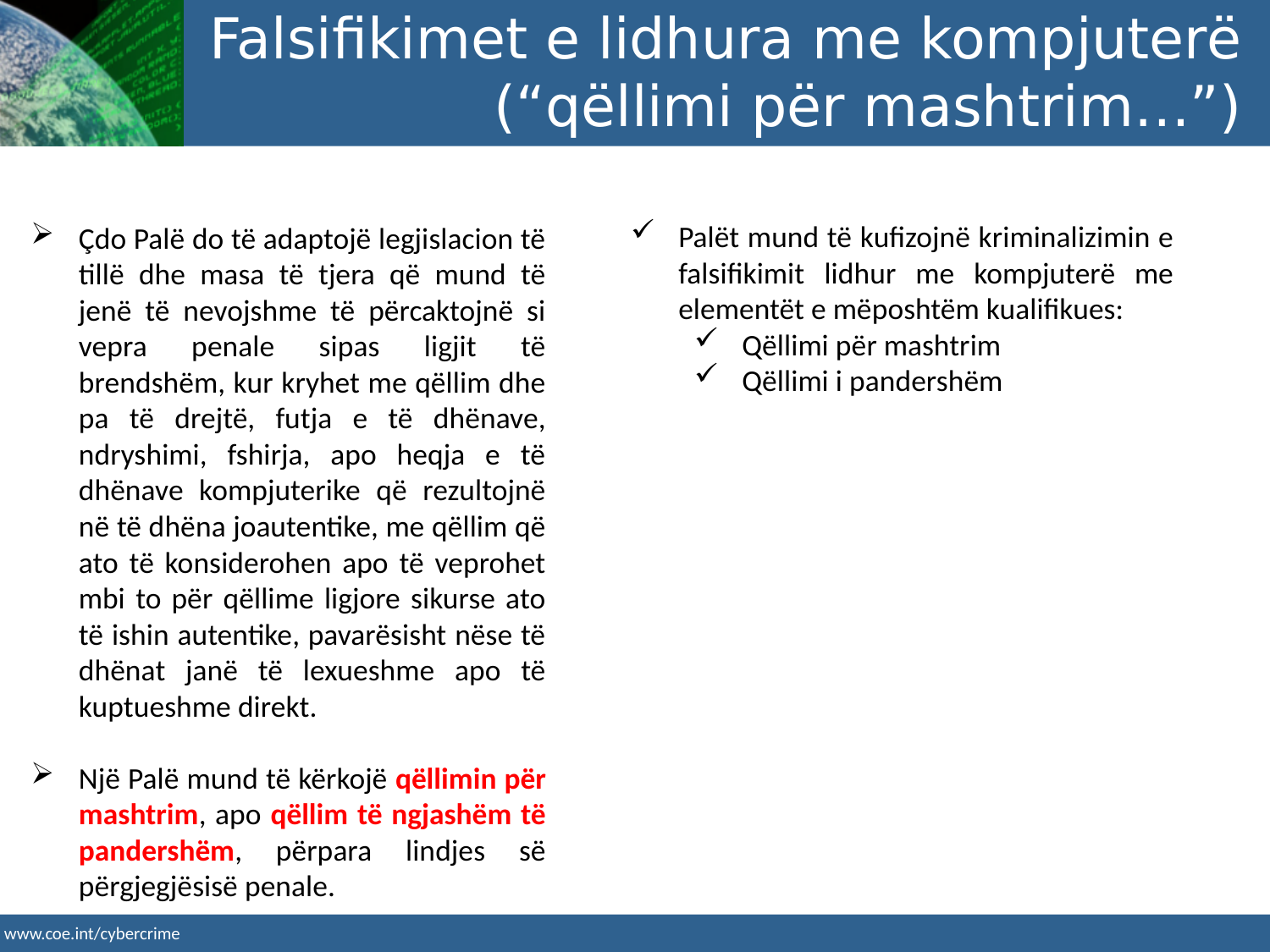

Falsifikimet e lidhura me kompjuterë
(“qëllimi për mashtrim…”)
Palët mund të kufizojnë kriminalizimin e falsifikimit lidhur me kompjuterë me elementët e mëposhtëm kualifikues:
Qëllimi për mashtrim
Qëllimi i pandershëm
Çdo Palë do të adaptojë legjislacion të tillë dhe masa të tjera që mund të jenë të nevojshme të përcaktojnë si vepra penale sipas ligjit të brendshëm, kur kryhet me qëllim dhe pa të drejtë, futja e të dhënave, ndryshimi, fshirja, apo heqja e të dhënave kompjuterike që rezultojnë në të dhëna joautentike, me qëllim që ato të konsiderohen apo të veprohet mbi to për qëllime ligjore sikurse ato të ishin autentike, pavarësisht nëse të dhënat janë të lexueshme apo të kuptueshme direkt.

Një Palë mund të kërkojë qëllimin për mashtrim, apo qëllim të ngjashëm të pandershëm, përpara lindjes së përgjegjësisë penale.